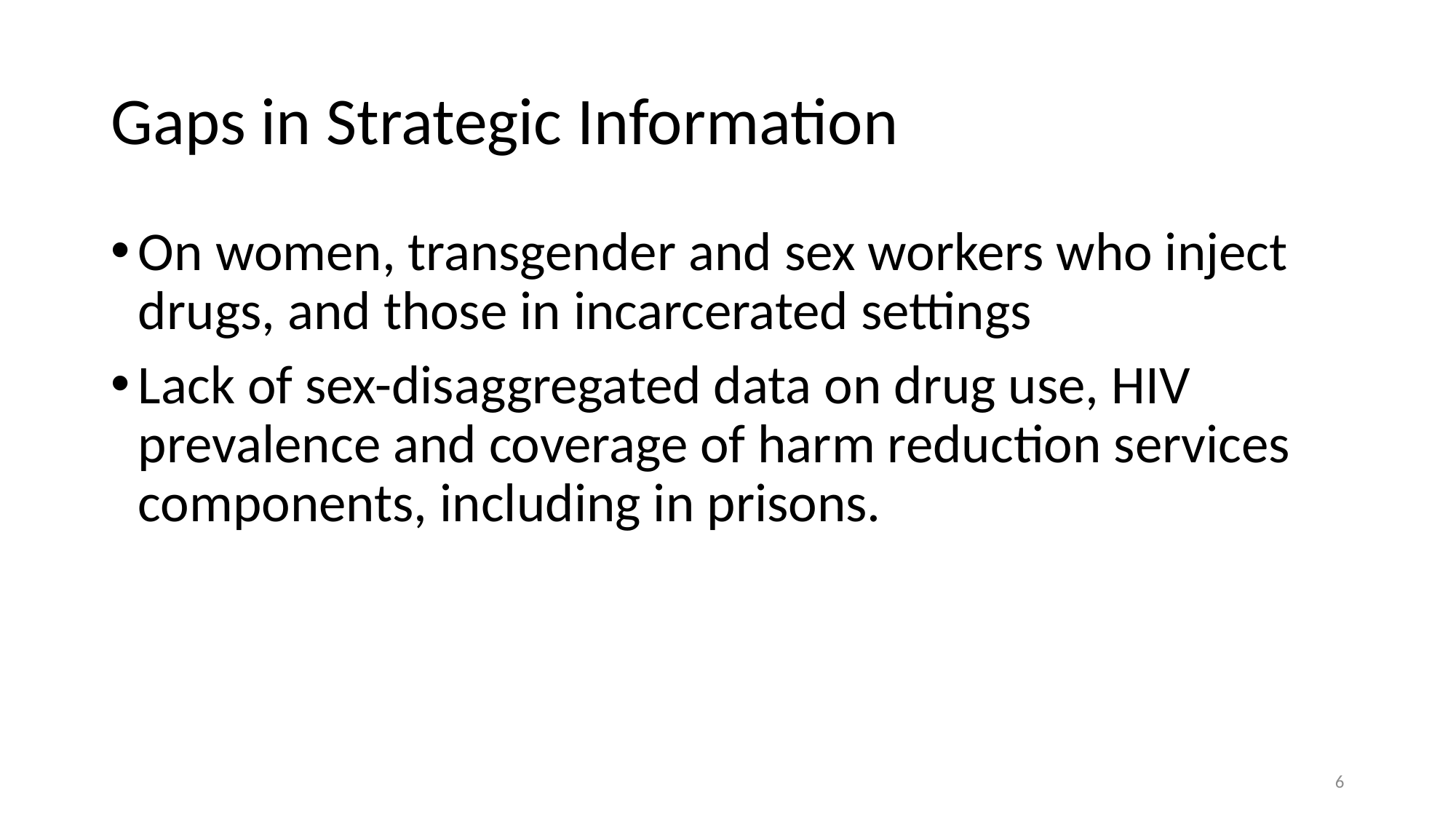

# Gaps in Strategic Information
On women, transgender and sex workers who inject drugs, and those in incarcerated settings
Lack of sex-disaggregated data on drug use, HIV prevalence and coverage of harm reduction services components, including in prisons.

6